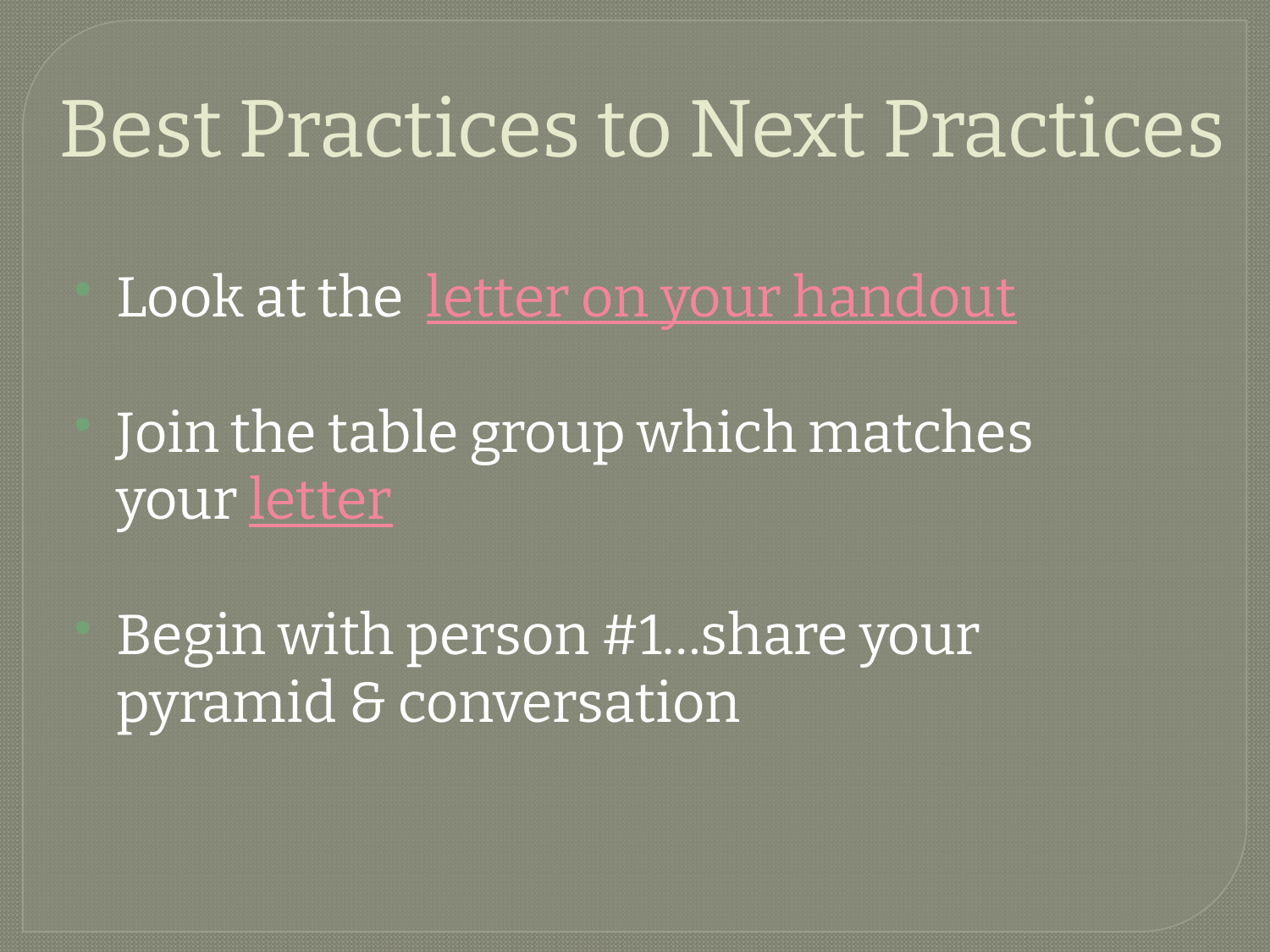

# Best Practices to Next Practices
Look at the  letter on your handout

Join the table group which matches your letter

Begin with person #1…share your pyramid & conversation